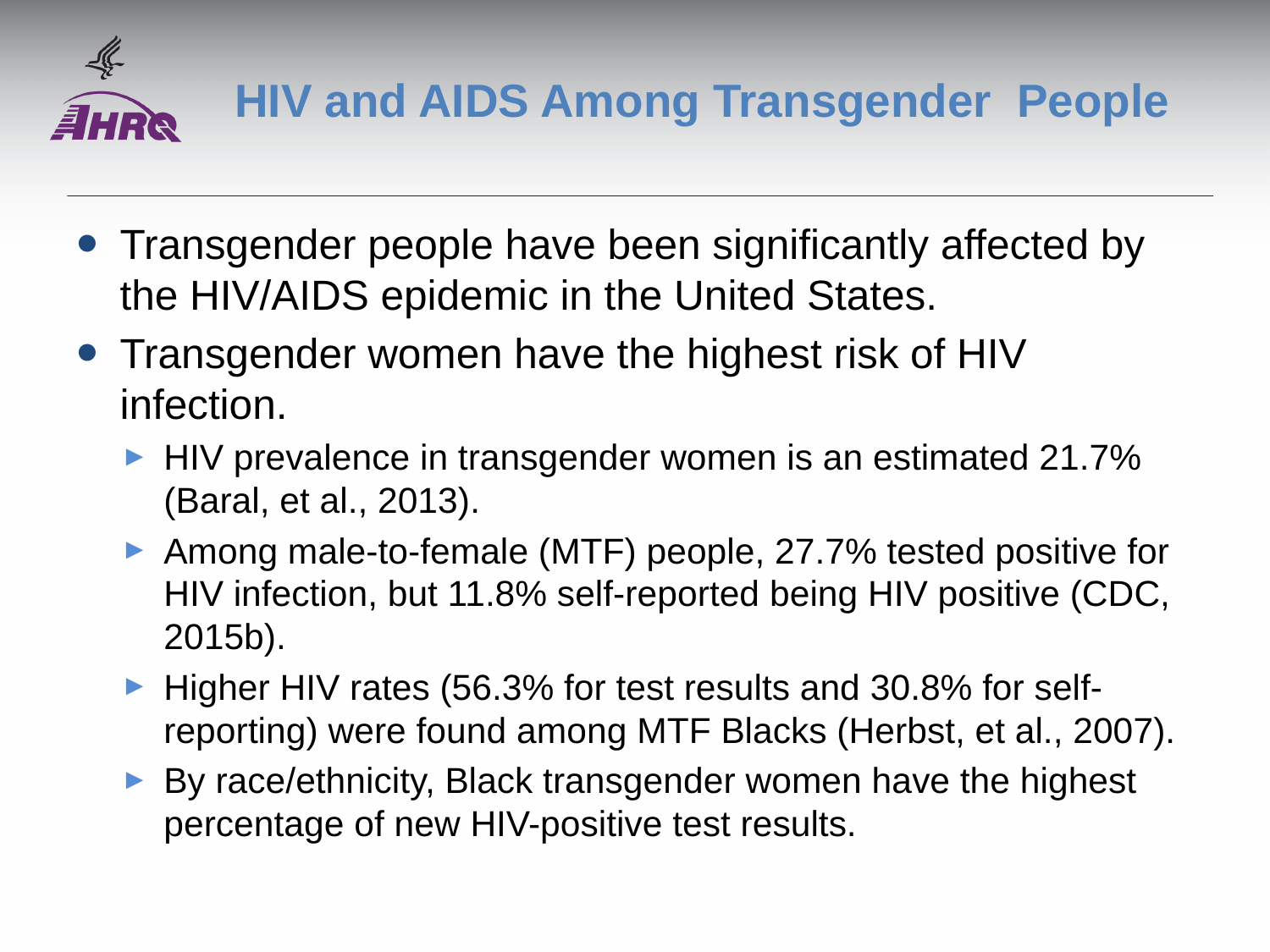

# HIV and AIDS Among Transgender  People
Transgender people have been significantly affected by the HIV/AIDS epidemic in the United States.
Transgender women have the highest risk of HIV infection.
HIV prevalence in transgender women is an estimated 21.7% (Baral, et al., 2013).
Among male-to-female (MTF) people, 27.7% tested positive for HIV infection, but 11.8% self-reported being HIV positive (CDC, 2015b).
Higher HIV rates (56.3% for test results and 30.8% for self-reporting) were found among MTF Blacks (Herbst, et al., 2007).
By race/ethnicity, Black transgender women have the highest percentage of new HIV-positive test results.